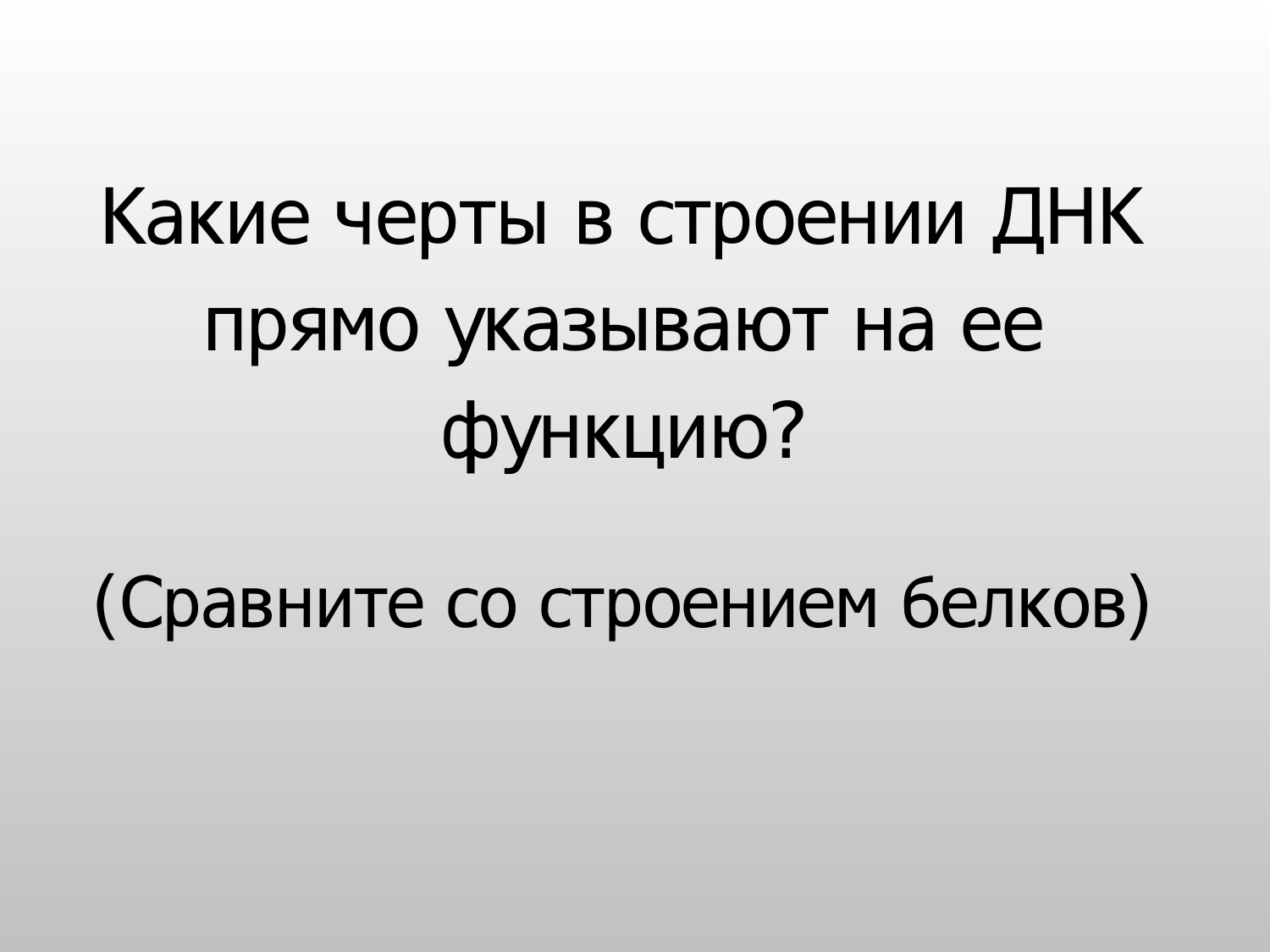

Какие черты в строении ДНК прямо указывают на ее функцию?
  (Сравните со строением белков)